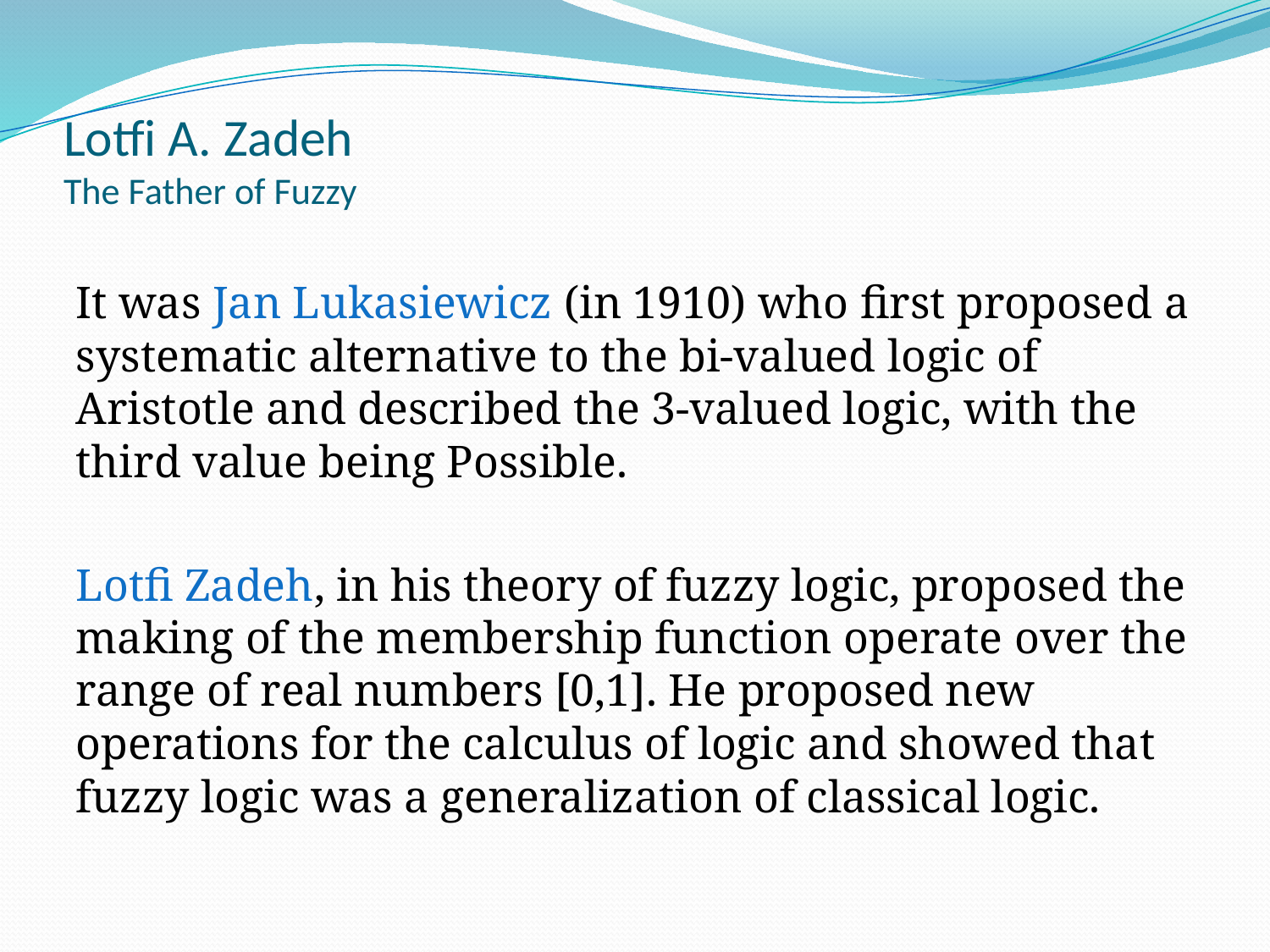

# Lotfi A. Zadeh The Father of Fuzzy
It was Jan Lukasiewicz (in 1910) who first proposed a systematic alternative to the bi-valued logic of Aristotle and described the 3-valued logic, with the third value being Possible.

Lotfi Zadeh, in his theory of fuzzy logic, proposed the making of the membership function operate over the range of real numbers [0,1]. He proposed new operations for the calculus of logic and showed that fuzzy logic was a generalization of classical logic.